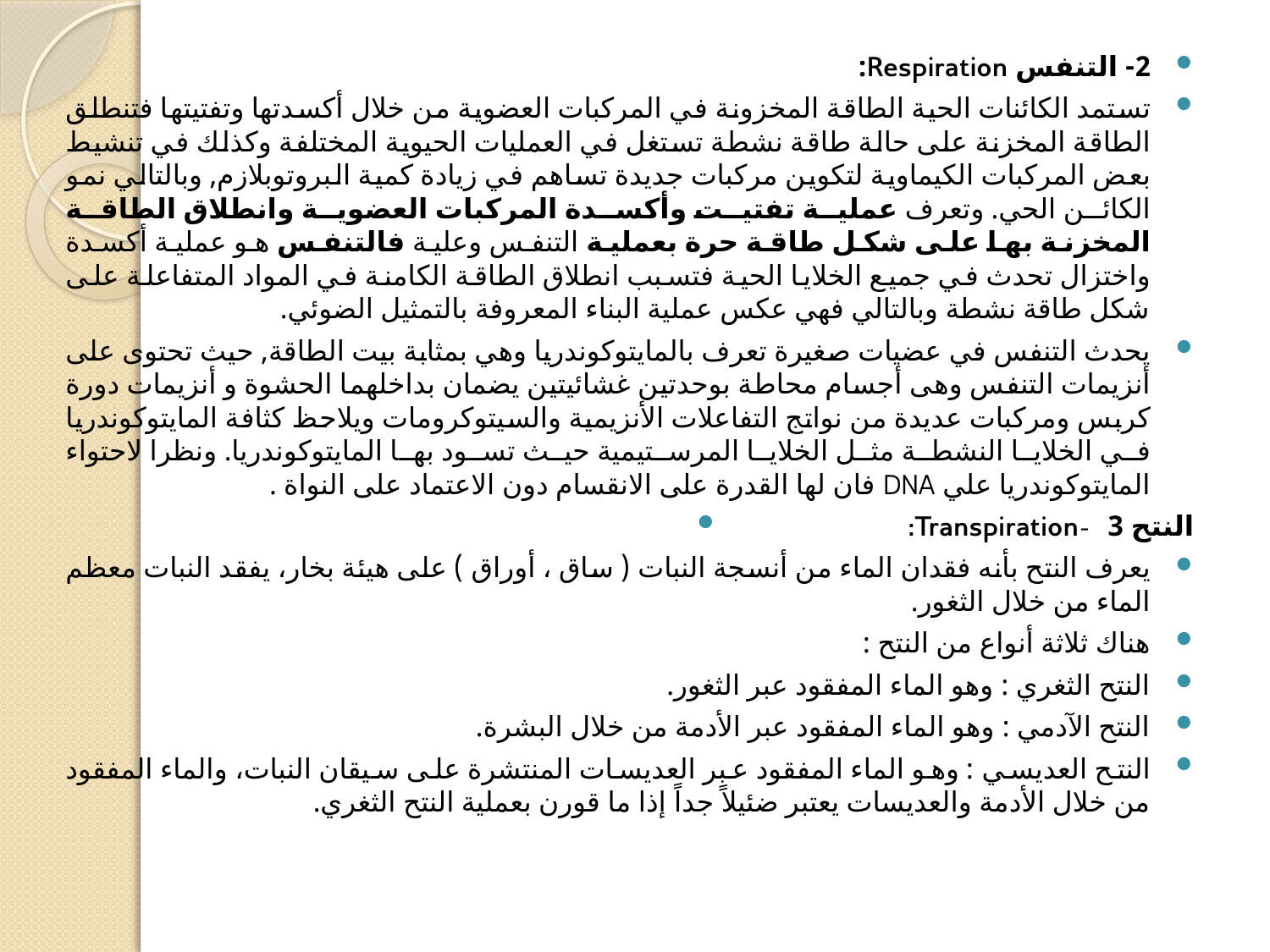

#
2- التنفس Respiration:
تستمد الكائنات الحية الطاقة المخزونة في المركبات العضوية من خلال أكسدتها وتفتيتها فتنطلق الطاقة المخزنة على حالة طاقة نشطة تستغل في العمليات الحيوية المختلفة وكذلك في تنشيط بعض المركبات الكيماوية لتكوين مركبات جديدة تساهم في زيادة كمية البروتوبلازم, وبالتالي نمو الكائن الحي. وتعرف عملية تفتيت وأكسدة المركبات العضوية وانطلاق الطاقة المخزنة بها على شكل طاقة حرة بعملية التنفس وعلية فالتنفس هو عملية أكسدة واختزال تحدث في جميع الخلايا الحية فتسبب انطلاق الطاقة الكامنة في المواد المتفاعلة على شكل طاقة نشطة وبالتالي فهي عكس عملية البناء المعروفة بالتمثيل الضوئي.
يحدث التنفس في عضيات صغيرة تعرف بالمايتوكوندريا وهي بمثابة بيت الطاقة, حيث تحتوى على أنزيمات التنفس وهى أجسام محاطة بوحدتين غشائيتين يضمان بداخلهما الحشوة و أنزيمات دورة كربس ومركبات عديدة من نواتج التفاعلات الأنزيمية والسيتوكرومات ويلاحظ كثافة المايتوكوندريا في الخلايا النشطة مثل الخلايا المرستيمية حيث تسود بها المايتوكوندريا. ونظرا لاحتواء المايتوكوندريا علي DNA فان لها القدرة على الانقسام دون الاعتماد على النواة .
:Transpiration-  النتح 3
يعرف النتح بأنه فقدان الماء من أنسجة النبات ( ساق ، أوراق ) على هيئة بخار، يفقد النبات معظم الماء من خلال الثغور.
هناك ثلاثة أنواع من النتح :
النتح الثغري : وهو الماء المفقود عبر الثغور.
النتح الآدمي : وهو الماء المفقود عبر الأدمة من خلال البشرة.
النتح العديسي : وهو الماء المفقود عبر العديسات المنتشرة على سيقان النبات، والماء المفقود من خلال الأدمة والعديسات يعتبر ضئيلاً جداً إذا ما قورن بعملية النتح الثغري.